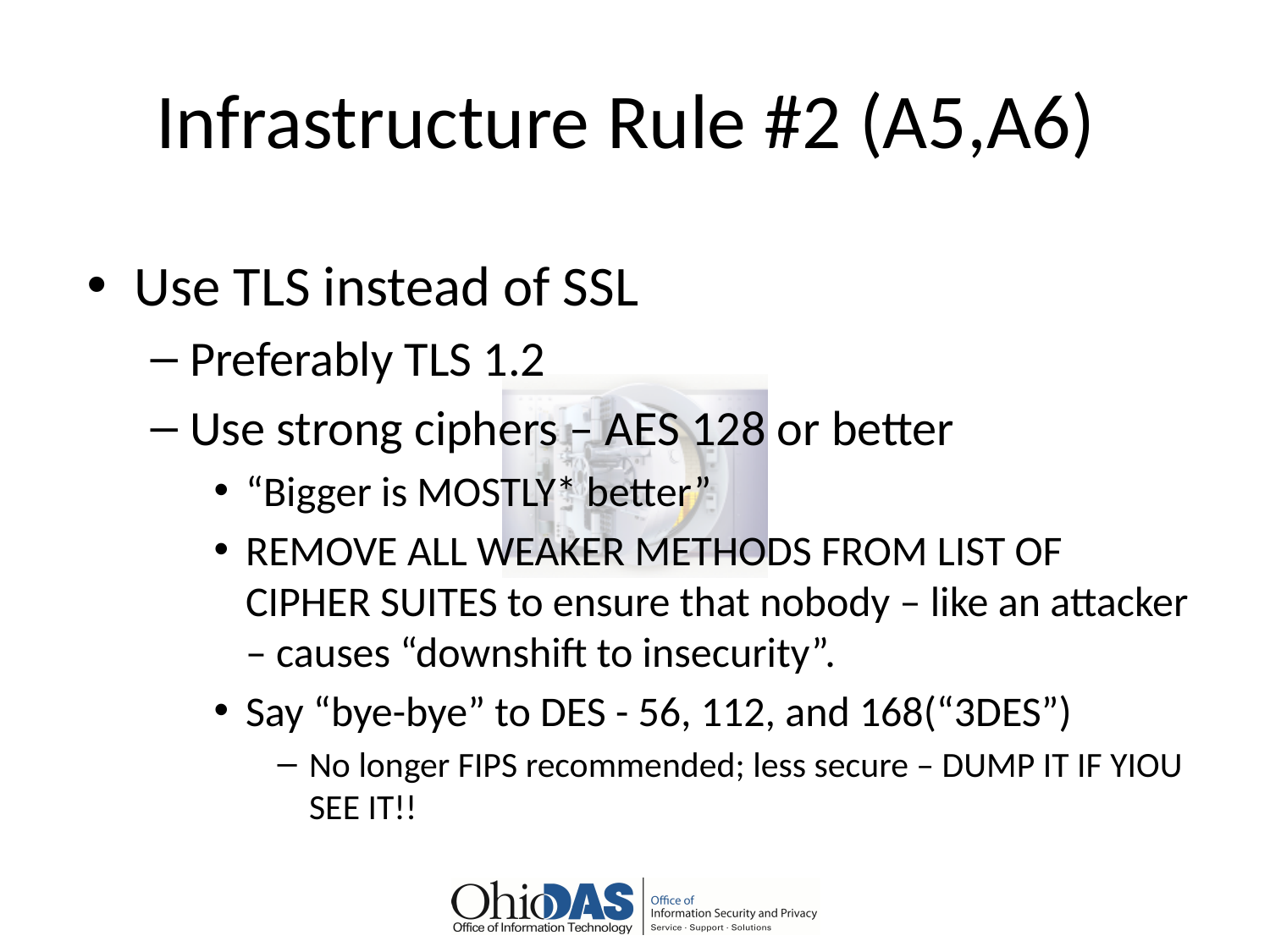

# Infrastructure Rule #2 (A5,A6)
Use TLS instead of SSL
Preferably TLS 1.2
Use strong ciphers – AES 128 or better
“Bigger is MOSTLY* better”
REMOVE ALL WEAKER METHODS FROM LIST OF CIPHER SUITES to ensure that nobody – like an attacker – causes “downshift to insecurity”.
Say “bye-bye” to DES - 56, 112, and 168(“3DES”)
No longer FIPS recommended; less secure – DUMP IT IF YIOU SEE IT!!